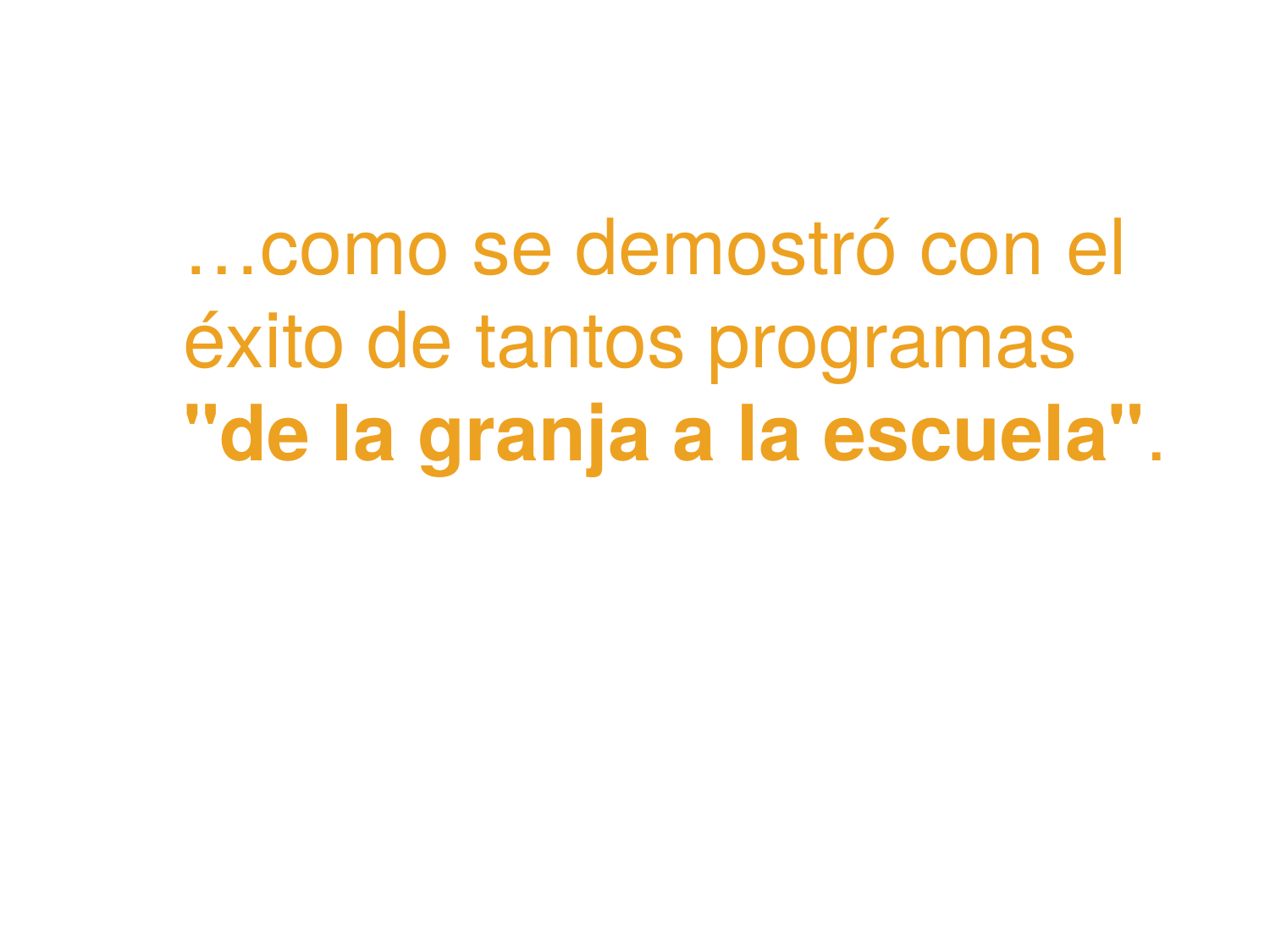

…como se demostró con el éxito de tantos programas
"de la granja a la escuela".